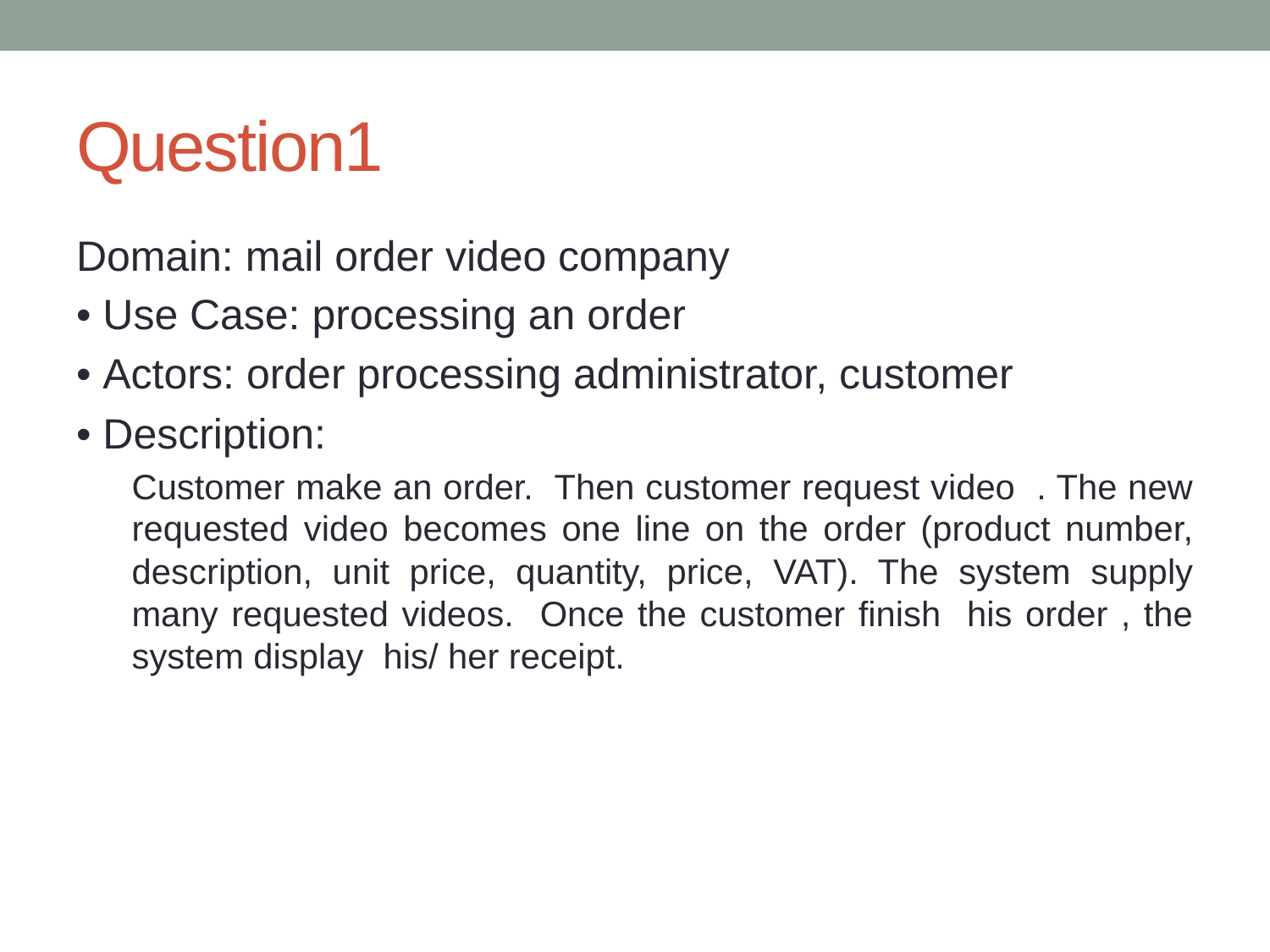

# Question1
Domain: mail order video company
• Use Case: processing an order
• Actors: order processing administrator, customer
• Description:
Customer make an order.  Then customer request video  . The new requested video becomes one line on the order (product number, description, unit price, quantity, price, VAT). The system supply many requested videos.  Once the customer finish  his order , the system display  his/ her receipt.